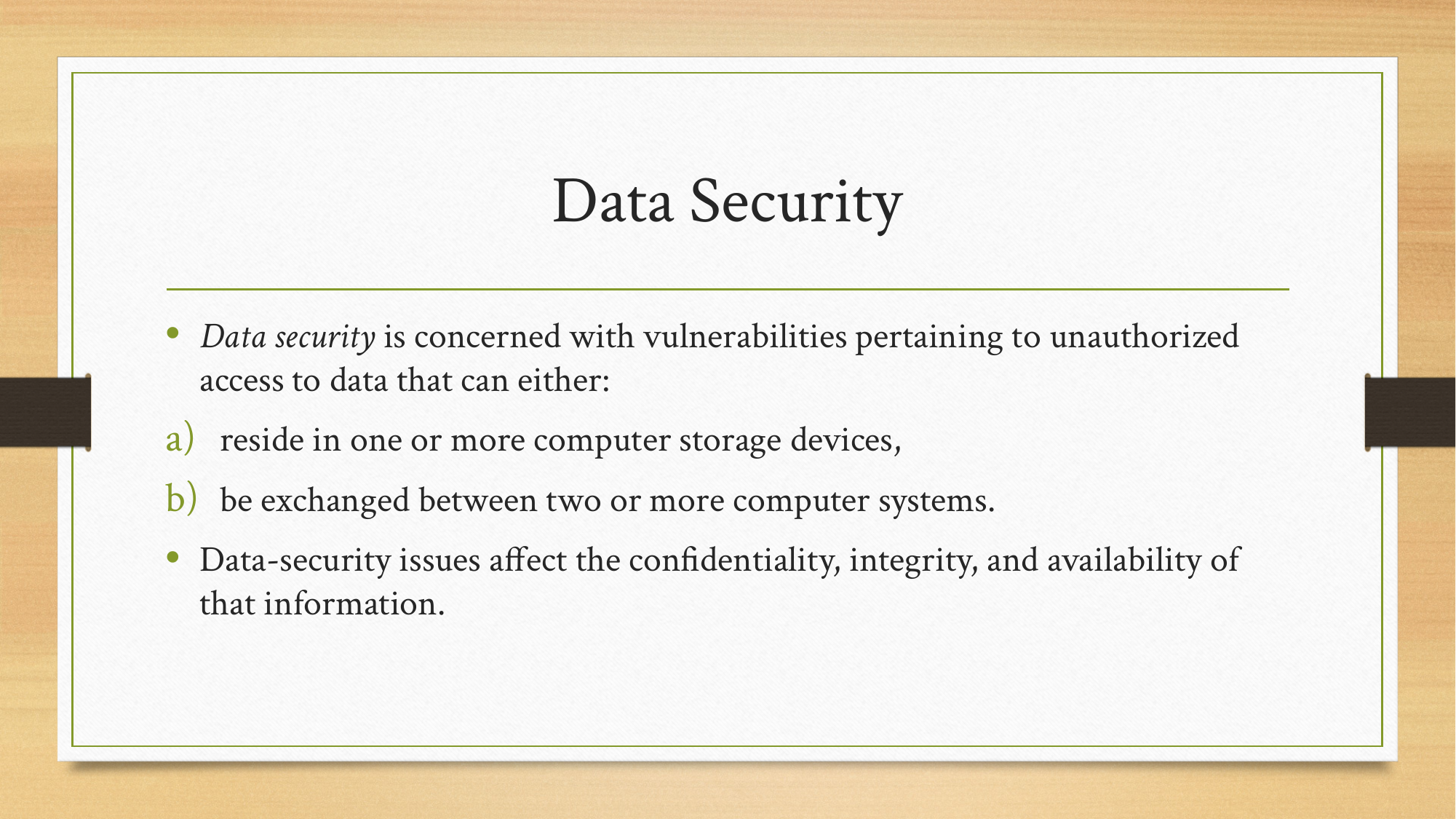

# Data Security
Data security is concerned with vulnerabilities pertaining to unauthorized access to data that can either:
reside in one or more computer storage devices,
be exchanged between two or more computer systems.
Data-security issues affect the confidentiality, integrity, and availability of that information.